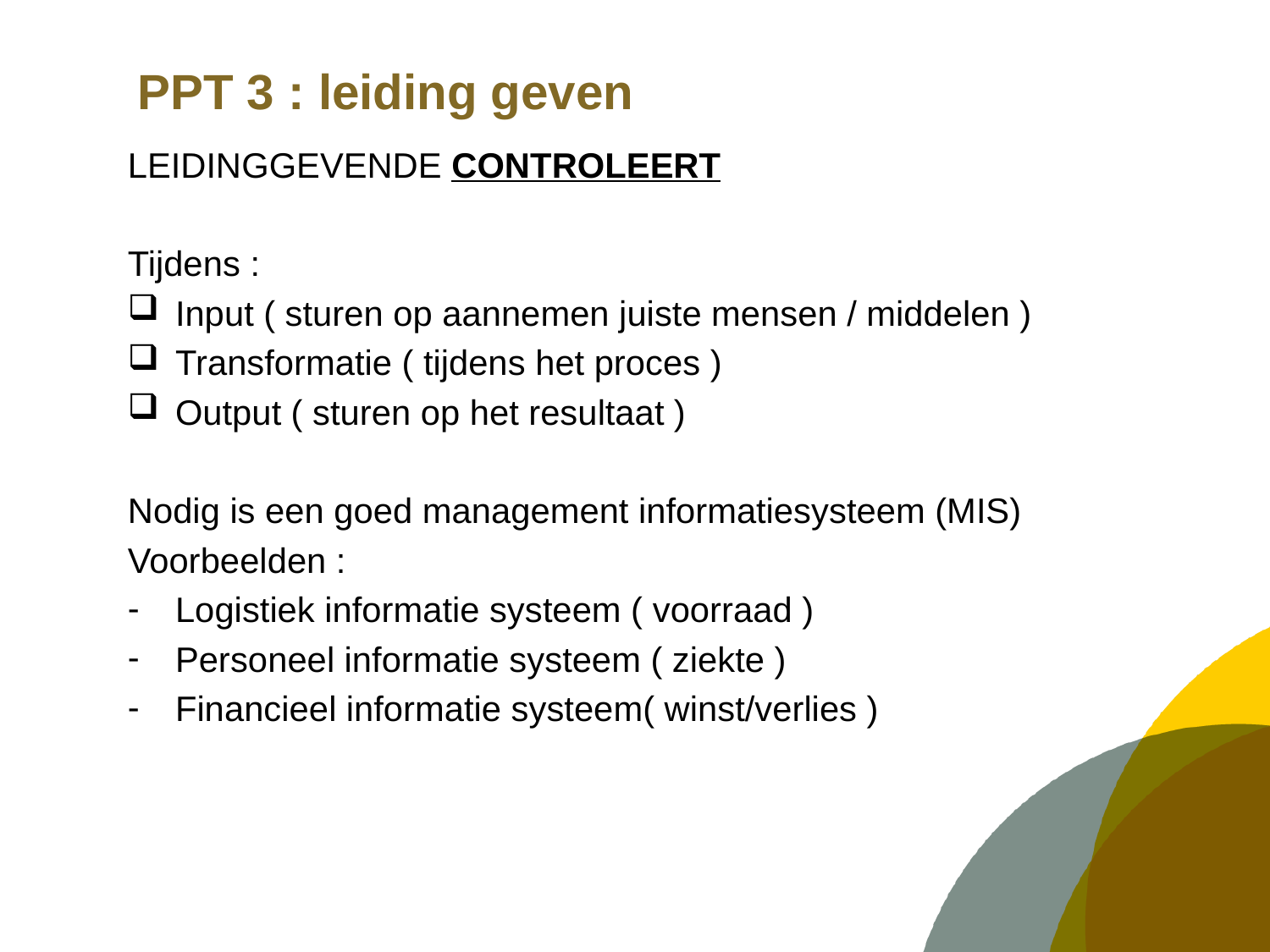

# PPT 3 : leiding geven
LEIDINGGEVENDE CONTROLEERT

Tijdens :
Input ( sturen op aannemen juiste mensen / middelen )
Transformatie ( tijdens het proces )
Output ( sturen op het resultaat )

Nodig is een goed management informatiesysteem (MIS)
Voorbeelden :
Logistiek informatie systeem ( voorraad )
Personeel informatie systeem ( ziekte )
Financieel informatie systeem( winst/verlies )